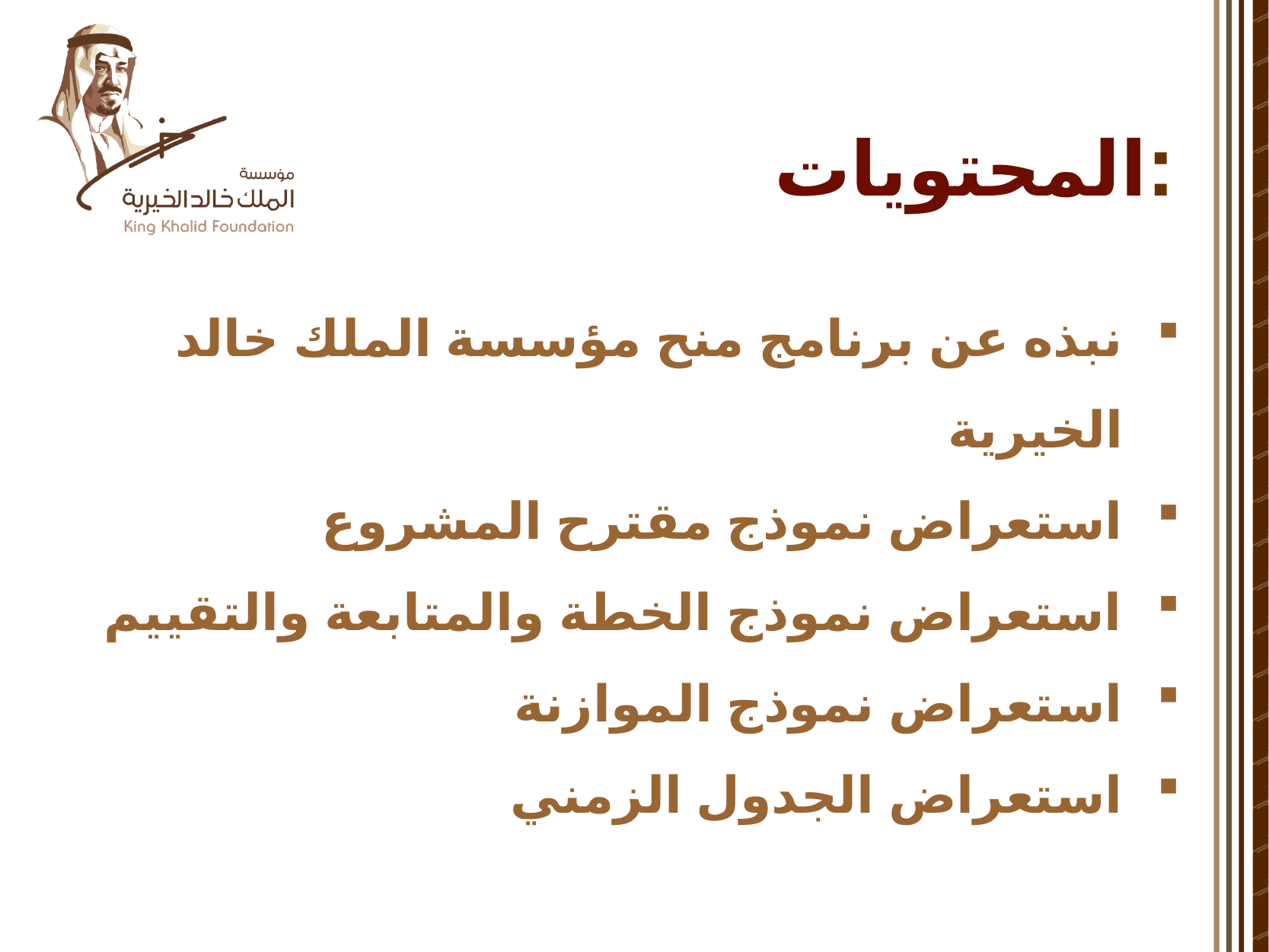

المحتويات:
نبذه عن برنامج منح مؤسسة الملك خالد الخيرية
استعراض نموذج مقترح المشروع
استعراض نموذج الخطة والمتابعة والتقييم
استعراض نموذج الموازنة
استعراض الجدول الزمني